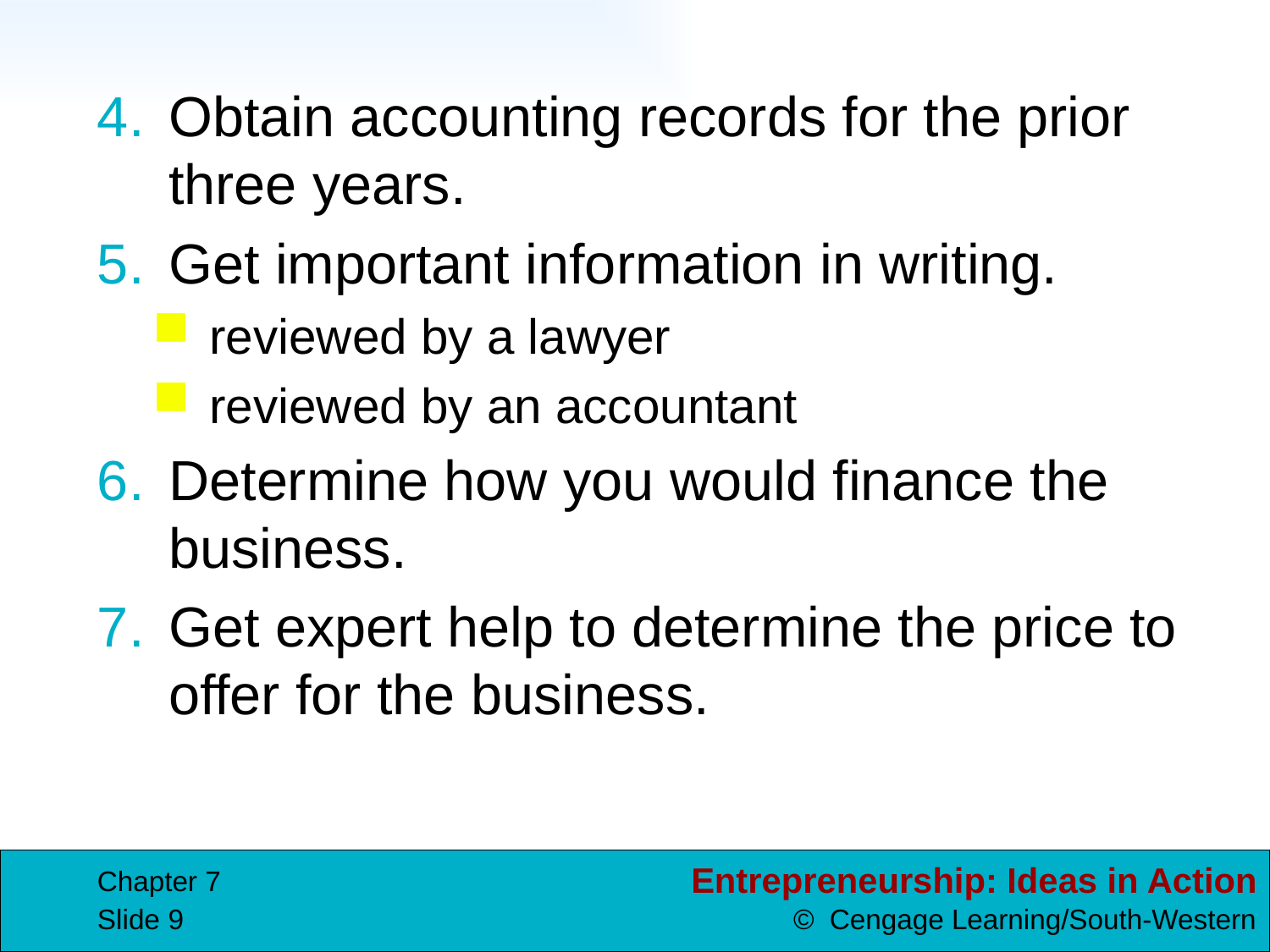

Obtain accounting records for the prior three years.
Get important information in writing.
reviewed by a lawyer
reviewed by an accountant
Determine how you would finance the business.
Get expert help to determine the price to offer for the business.
Chapter 7
Slide 9